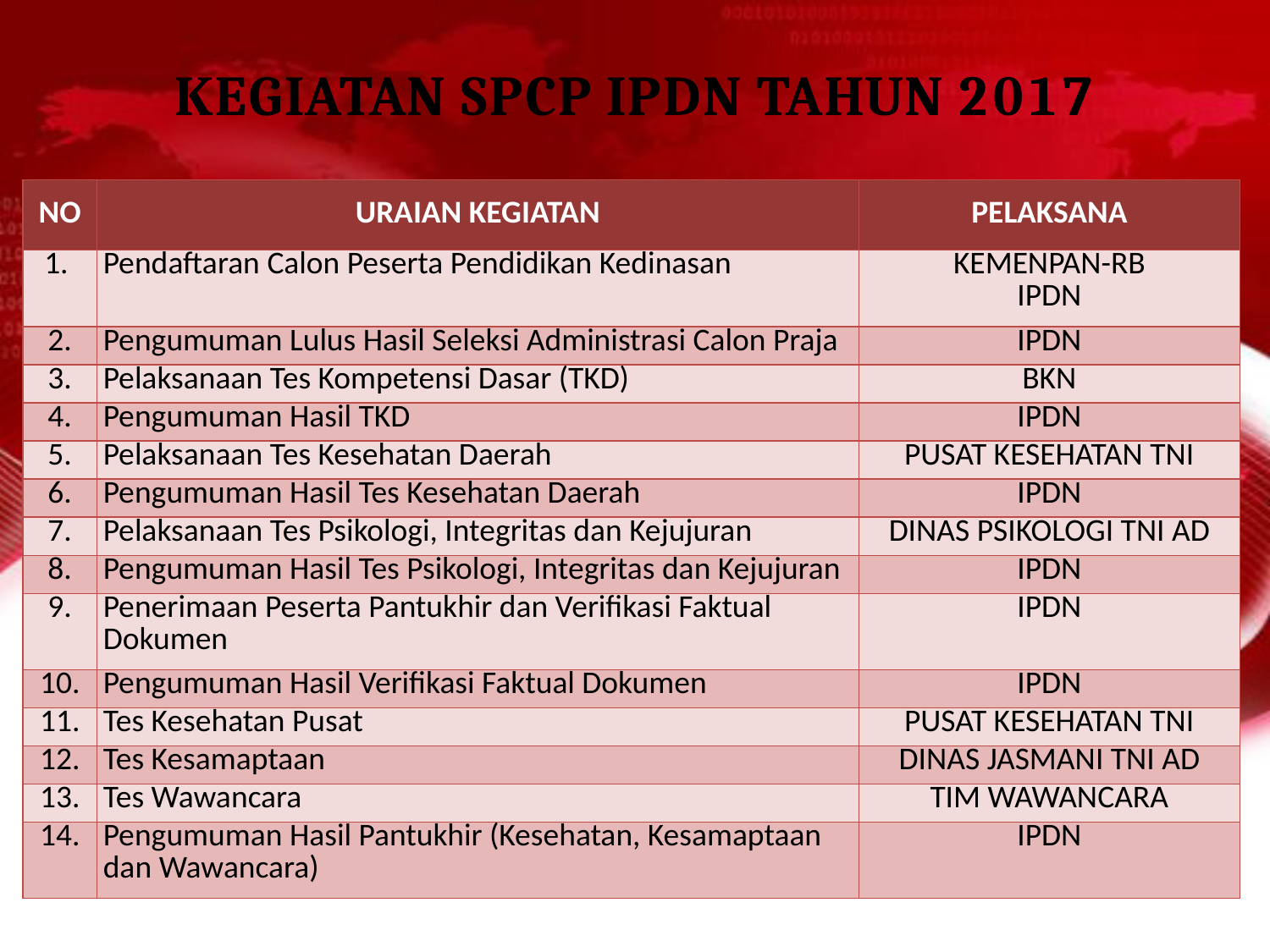

KEGIATAN SPCP IPDN TAHUN 2017
| NO | URAIAN KEGIATAN | PELAKSANA |
| --- | --- | --- |
| 1. | Pendaftaran Calon Peserta Pendidikan Kedinasan | KEMENPAN-RB IPDN |
| 2. | Pengumuman Lulus Hasil Seleksi Administrasi Calon Praja | IPDN |
| 3. | Pelaksanaan Tes Kompetensi Dasar (TKD) | BKN |
| 4. | Pengumuman Hasil TKD | IPDN |
| 5. | Pelaksanaan Tes Kesehatan Daerah | PUSAT KESEHATAN TNI |
| 6. | Pengumuman Hasil Tes Kesehatan Daerah | IPDN |
| 7. | Pelaksanaan Tes Psikologi, Integritas dan Kejujuran | DINAS PSIKOLOGI TNI AD |
| 8. | Pengumuman Hasil Tes Psikologi, Integritas dan Kejujuran | IPDN |
| 9. | Penerimaan Peserta Pantukhir dan Verifikasi Faktual Dokumen | IPDN |
| 10. | Pengumuman Hasil Verifikasi Faktual Dokumen | IPDN |
| 11. | Tes Kesehatan Pusat | PUSAT KESEHATAN TNI |
| 12. | Tes Kesamaptaan | DINAS JASMANI TNI AD |
| 13. | Tes Wawancara | TIM WAWANCARA |
| 14. | Pengumuman Hasil Pantukhir (Kesehatan, Kesamaptaan dan Wawancara) | IPDN |